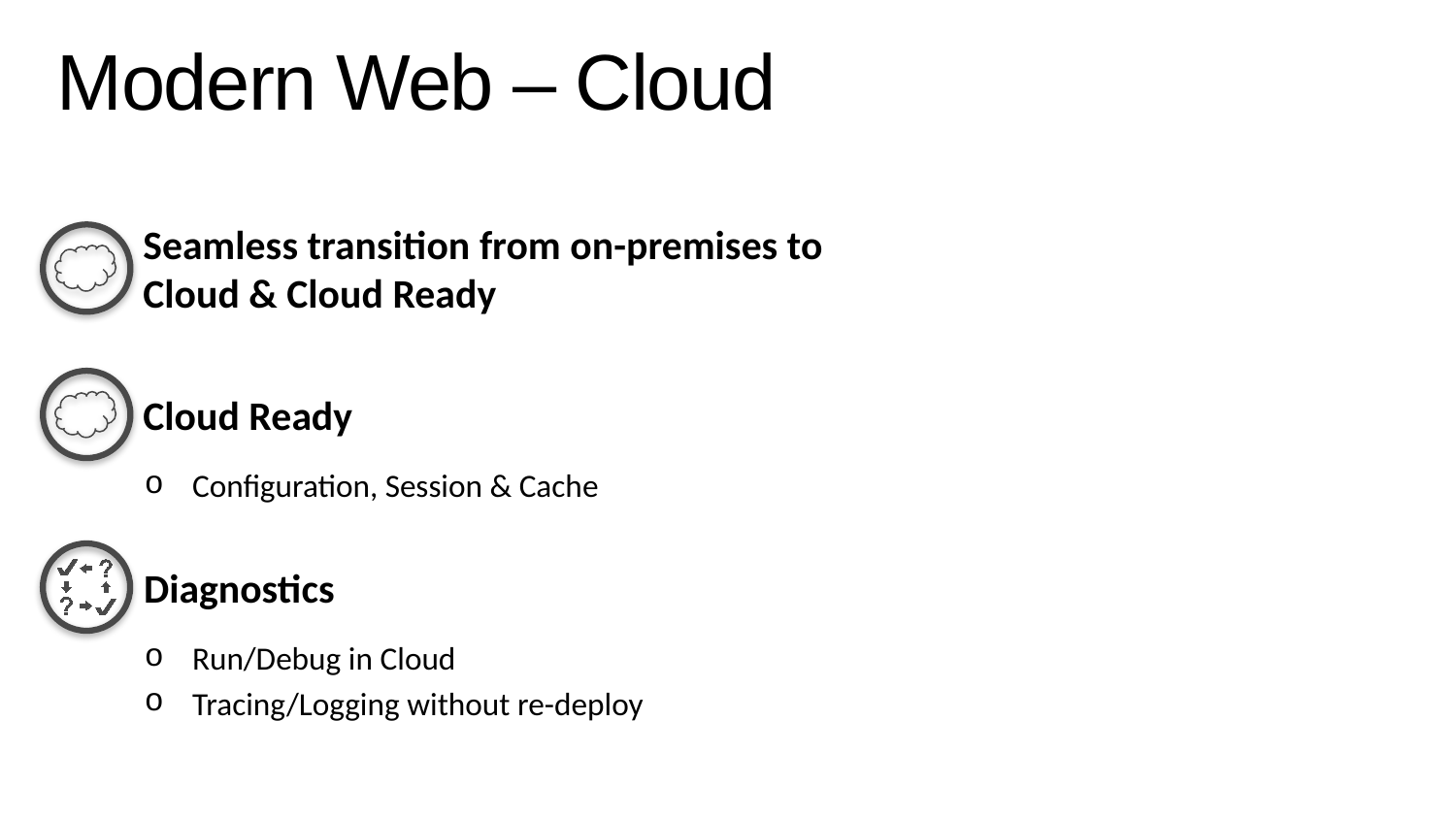

# Modern Web – Cloud
Seamless transition from on-premises to
Cloud & Cloud Ready

Cloud Ready
Configuration, Session & Cache

Diagnostics
Run/Debug in Cloud
Tracing/Logging without re-deploy